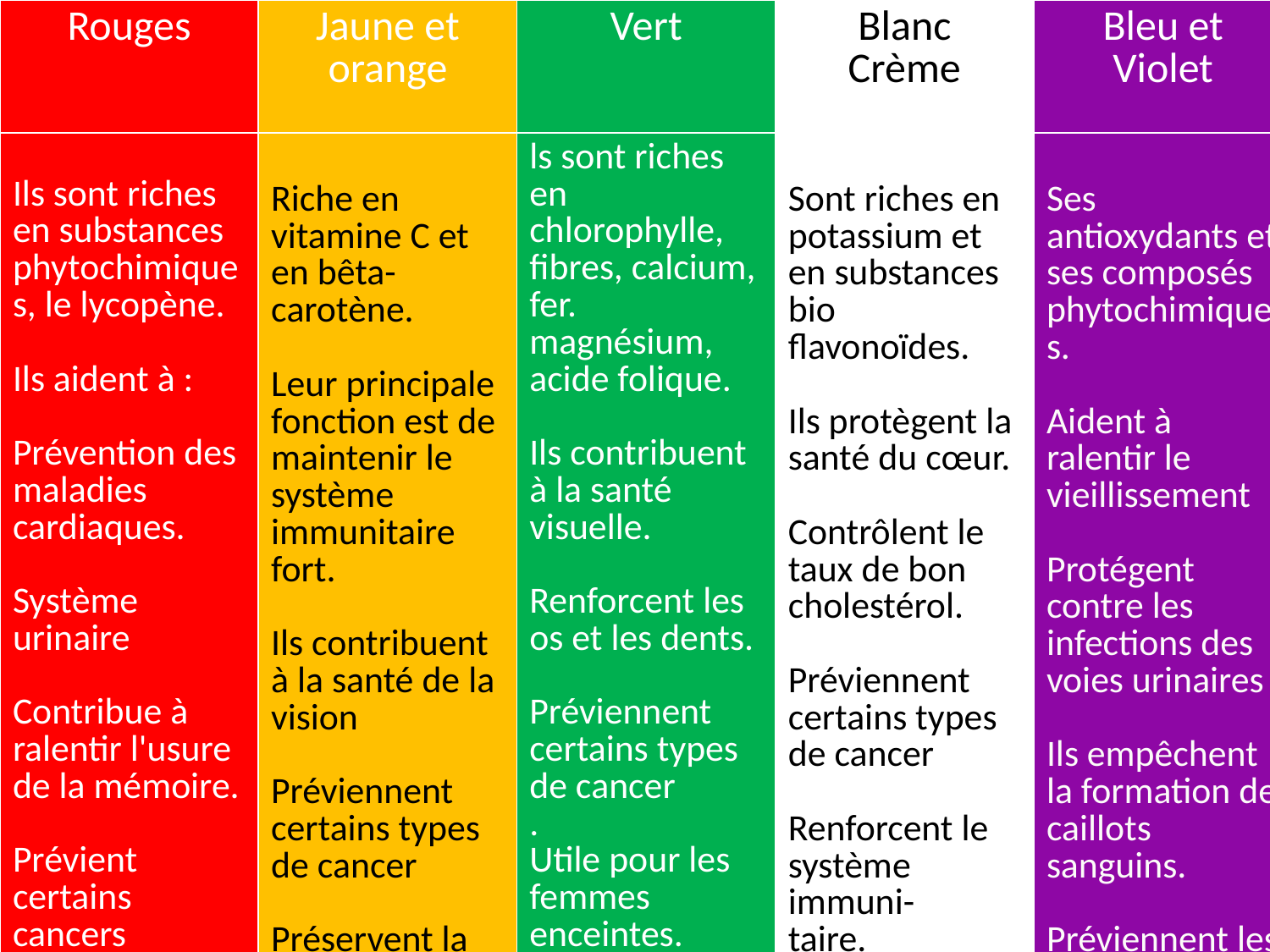

| Rouges | Jaune et orange | Vert | Blanc Crème | Bleu et Violet |
| --- | --- | --- | --- | --- |
| Ils sont riches en substances phytochimiques, le lycopène. Ils aident à : Prévention des maladies cardiaques. Système urinaire Contribue à ralentir l'usure de la mémoire. Prévient certains cancers | Riche en vitamine C et en bêta-carotène. Leur principale fonction est de maintenir le système immunitaire fort. Ils contribuent à la santé de la vision Préviennent certains types de cancer Préservent la jeunesse de la peau | ls sont riches en chlorophylle, fibres, calcium, fer. magnésium, acide folique. Ils contribuent à la santé visuelle. Renforcent les os et les dents. Préviennent certains types de cancer . Utile pour les femmes enceintes. | Sont riches en potassium et en substances bio flavonoïdes. Ils protègent la santé du cœur. Contrôlent le taux de bon cholestérol. Préviennent certains types de cancer Renforcent le système immuni- taire. | Ses antioxydants et ses composés phytochimiques. Aident à ralentir le vieillissement Protégent contre les infections des voies urinaires Ils empêchent la formation de caillots sanguins. Préviennent les maladies cardiaques |